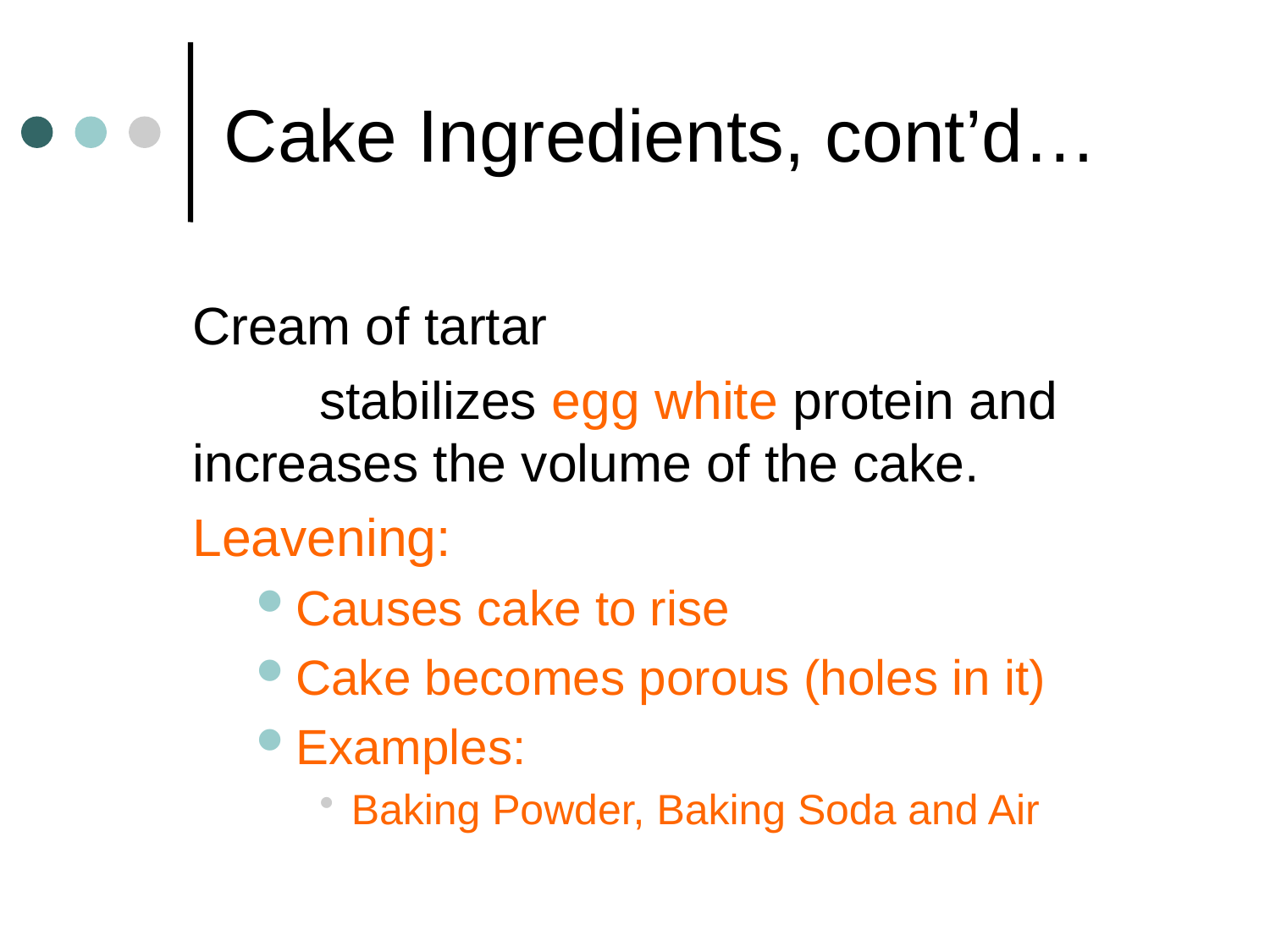

# Cake Ingredients, cont’d…
Cream of tartar
	stabilizes egg white protein and increases the volume of the cake.
Leavening:
Causes cake to rise
Cake becomes porous (holes in it)
Examples:
Baking Powder, Baking Soda and Air